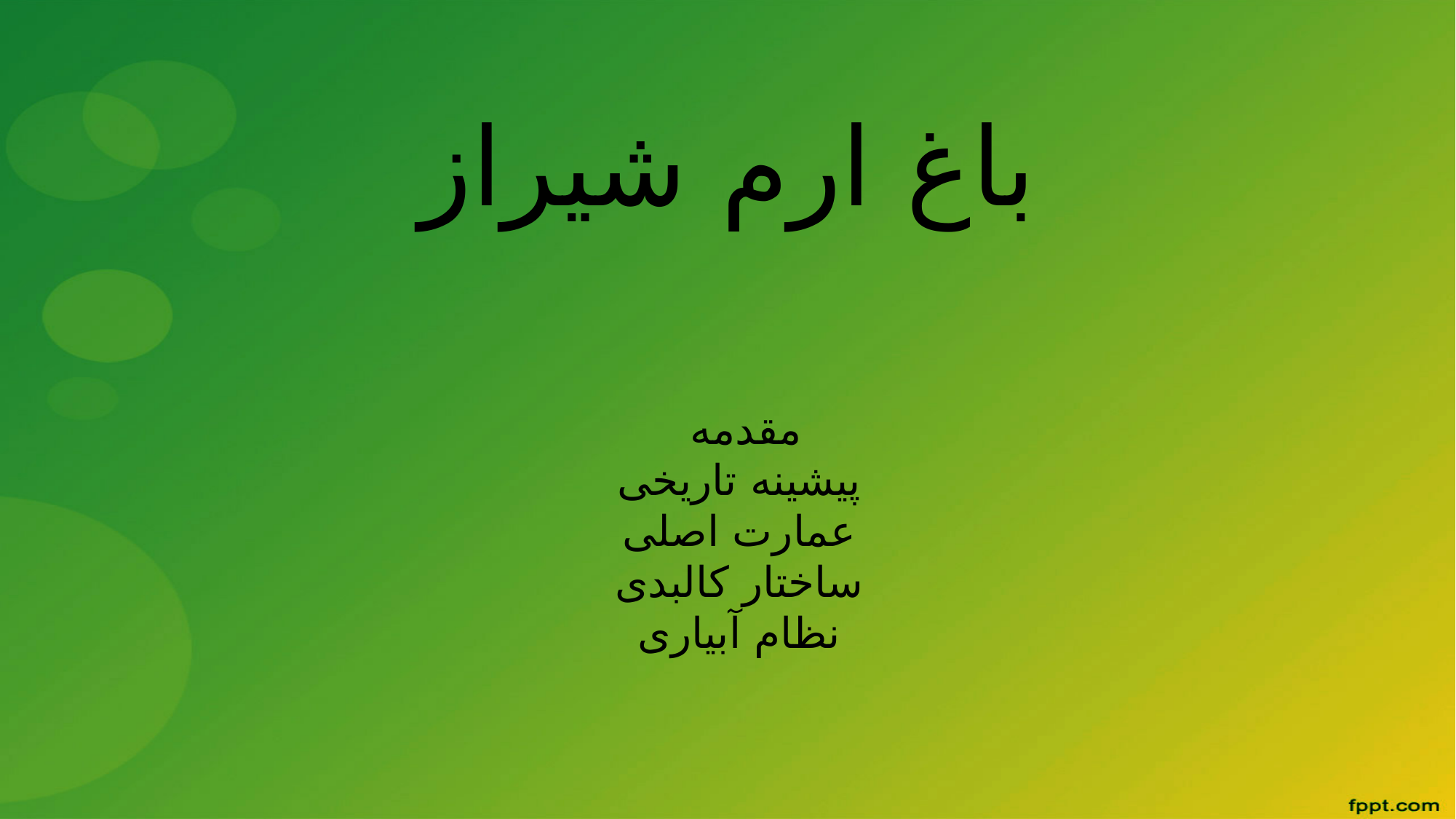

باغ ارم شیراز

مقدمه
 پیشینه تاریخی
 عمارت اصلی
 ساختار کالبدی
 نظام آبیاری